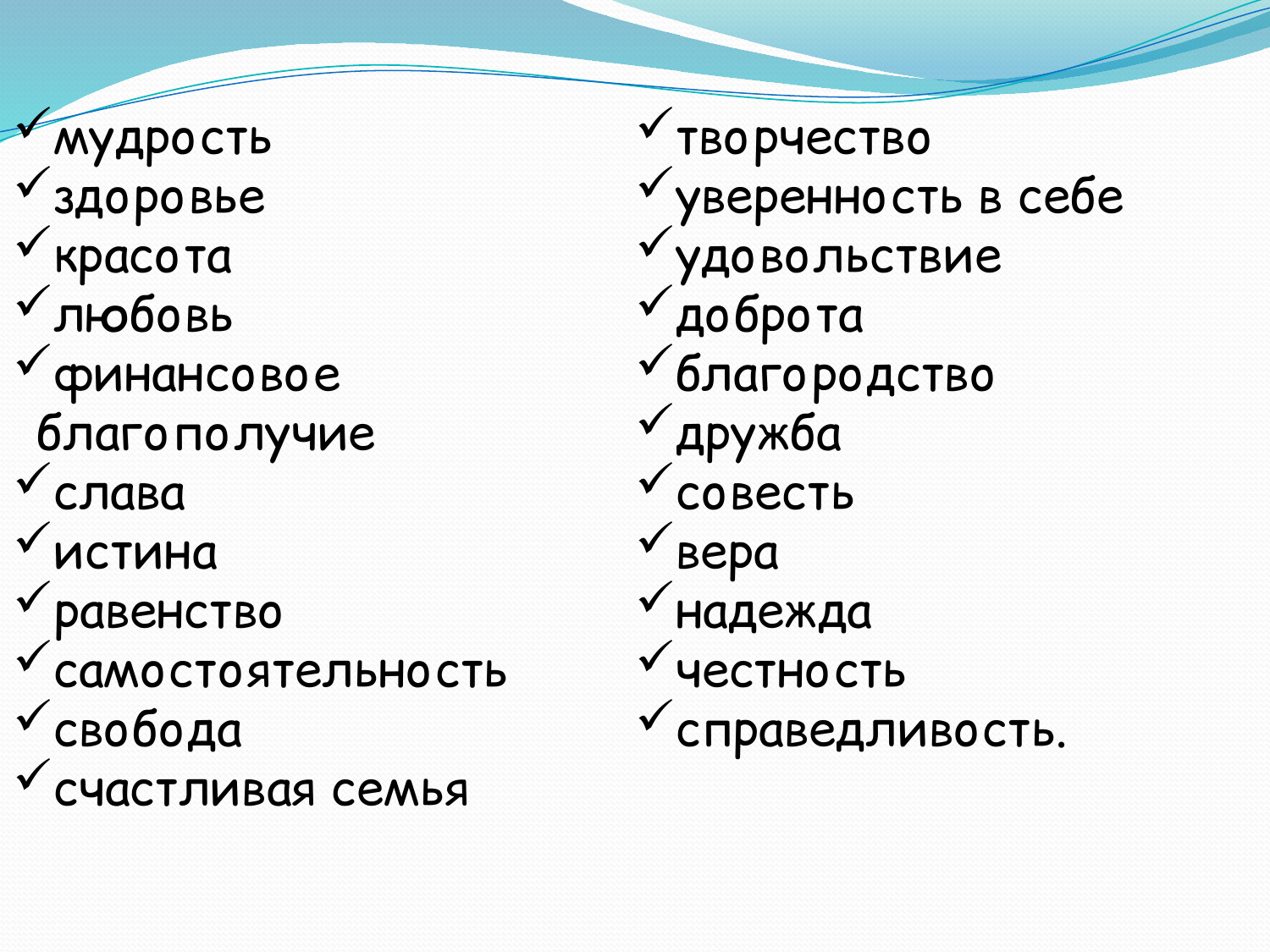

мудрость
здоровье
красота
любовь
финансовое благополучие
слава
истина
равенство
самостоятельность
свобода
счастливая семья

творчество
уверенность в себе
удовольствие
доброта
благородство
дружба
совесть
вера
надежда
честность
справедливость.